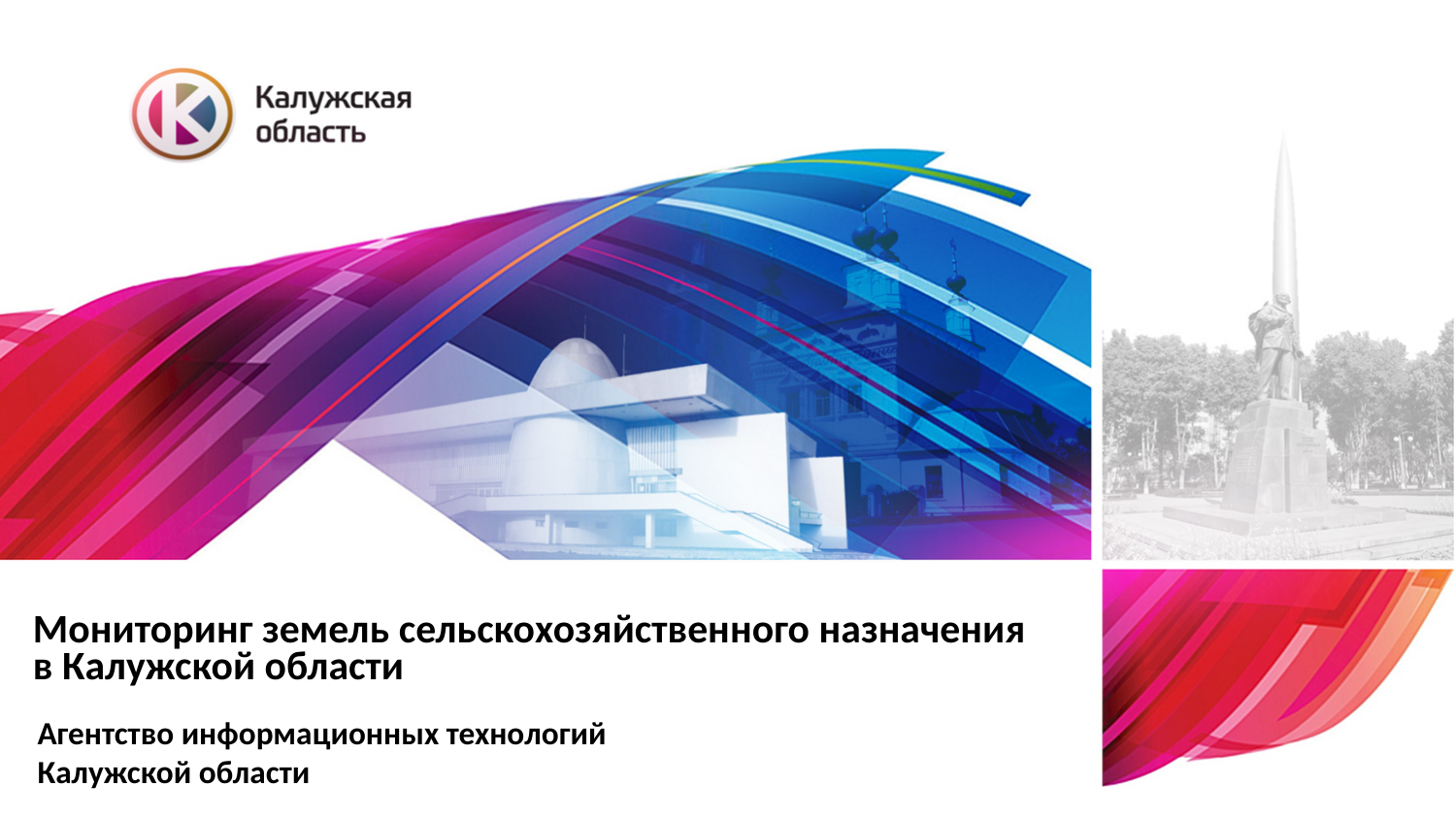

# Мониторинг земель сельскохозяйственного назначения в Калужской области
Агентство информационных технологий
Калужской области